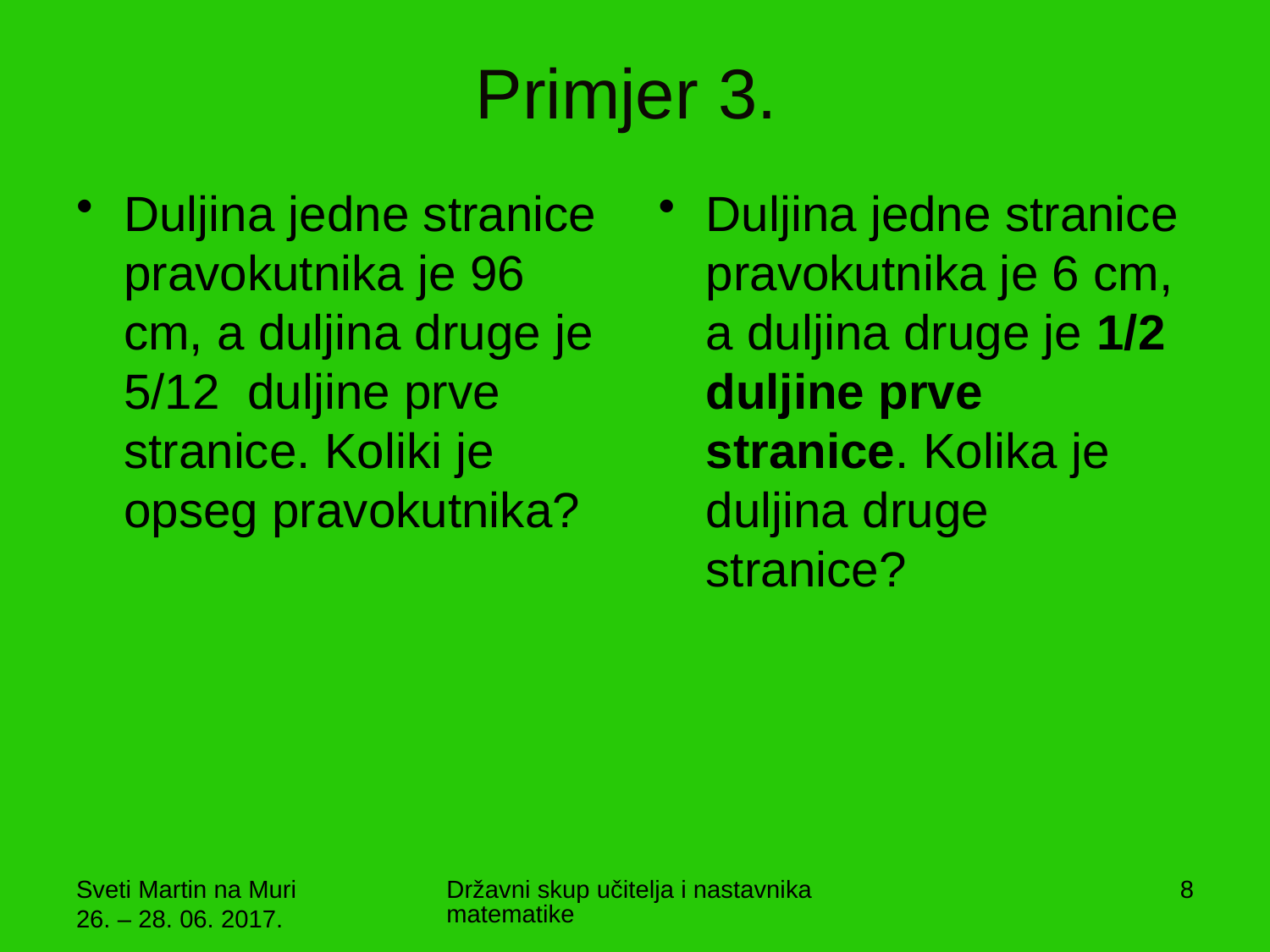

# Primjer 3.
Duljina jedne stranice pravokutnika je 96 cm, a duljina druge je 5/12  duljine prve stranice. Koliki je opseg pravokutnika?

Duljina jedne stranice pravokutnika je 6 cm, a duljina druge je 1/2 duljine prve stranice. Kolika je duljina druge stranice?
Sveti Martin na Muri 26. – 28. 06. 2017.
Državni skup učitelja i nastavnika matematike
8